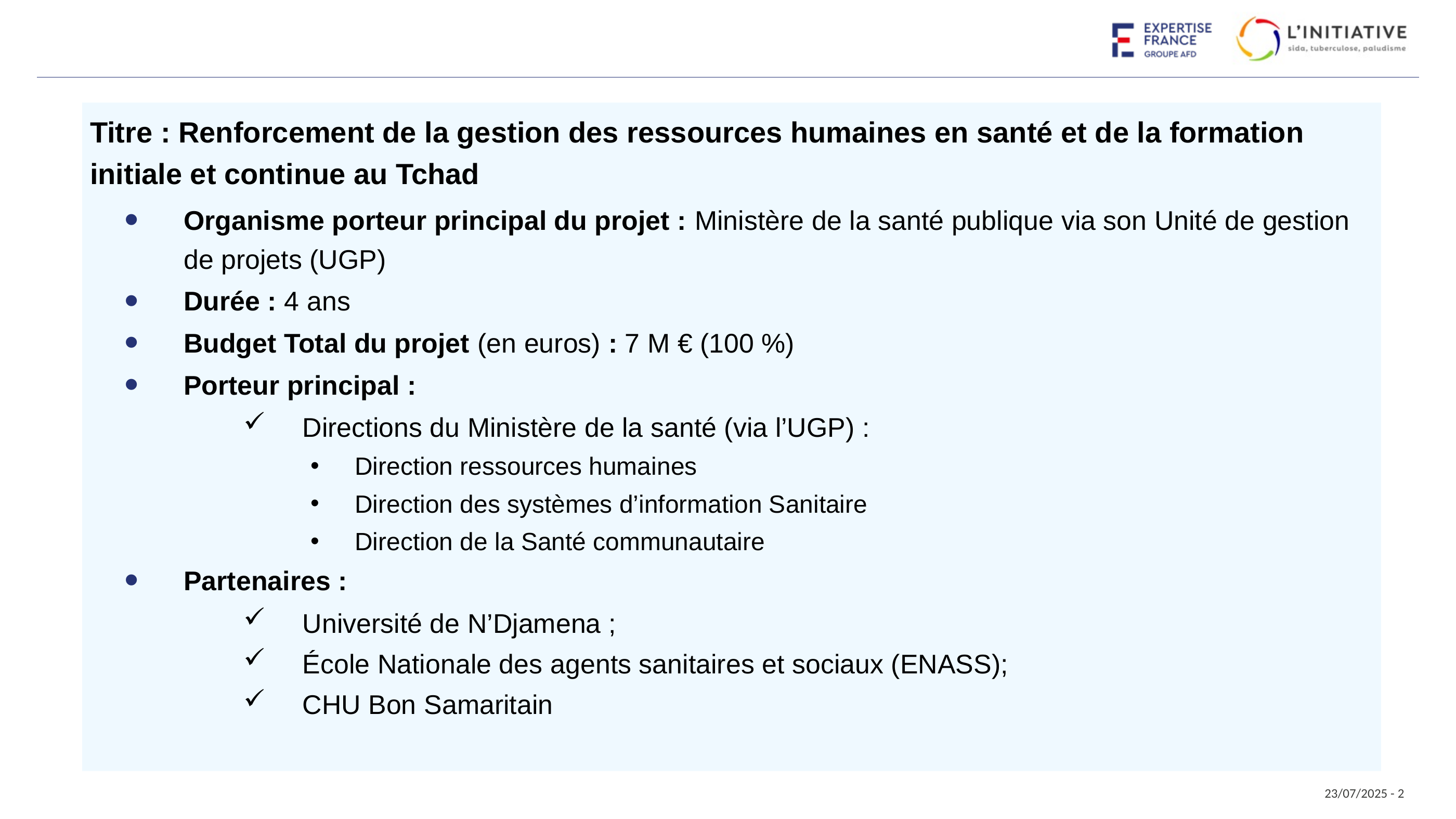

Titre : Renforcement de la gestion des ressources humaines en santé et de la formation initiale et continue au Tchad
Organisme porteur principal du projet : Ministère de la santé publique via son Unité de gestion de projets (UGP)
Durée : 4 ans
Budget Total du projet (en euros) : 7 M € (100 %)
Porteur principal :
Directions du Ministère de la santé (via l’UGP) :
Direction ressources humaines
Direction des systèmes d’information Sanitaire
Direction de la Santé communautaire
Partenaires :
Université de N’Djamena ;
École Nationale des agents sanitaires et sociaux (ENASS);
CHU Bon Samaritain

23/07/2025 - 2